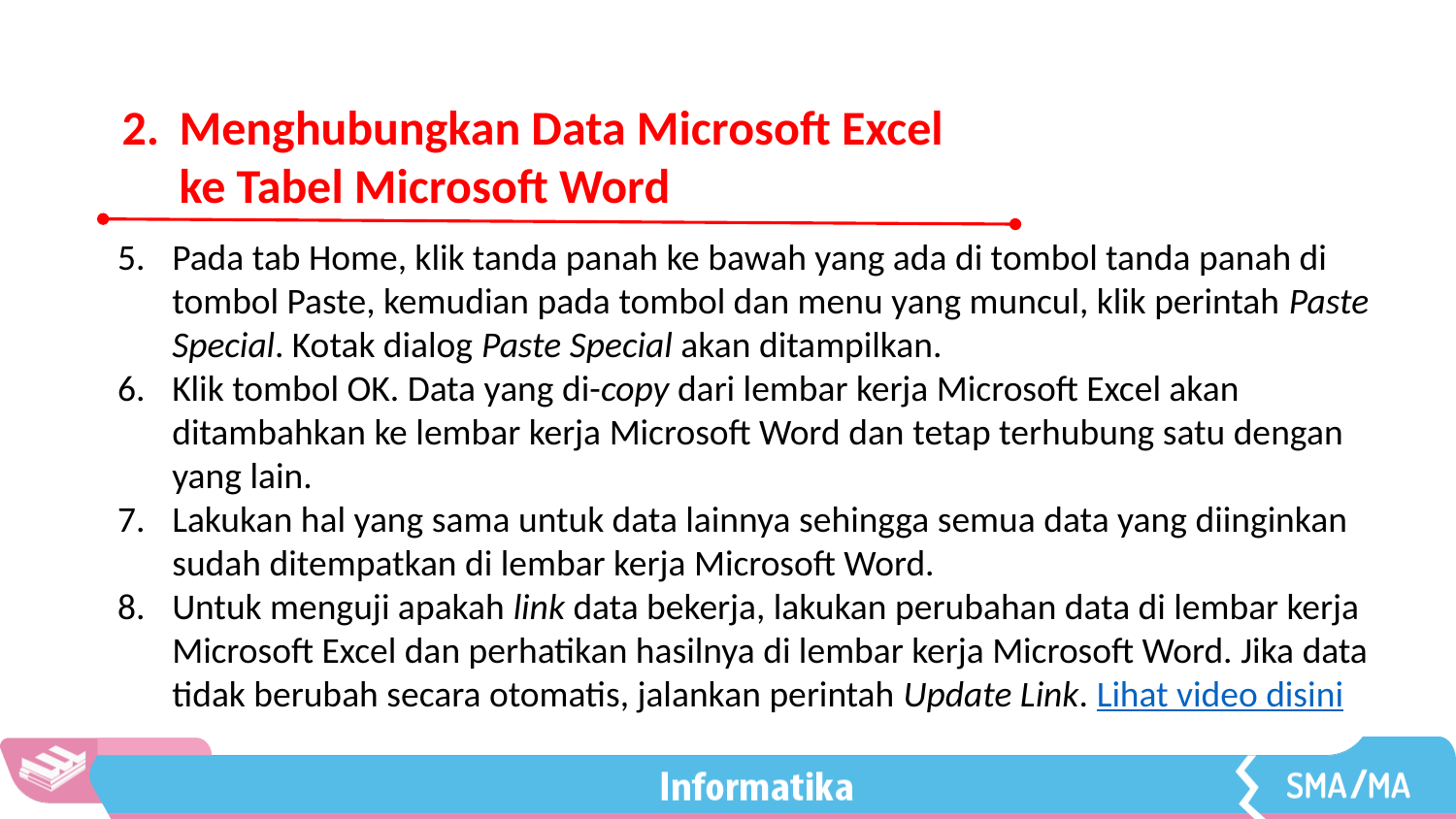

2.	Menghubungkan Data Microsoft Excel ke Tabel Microsoft Word
Pada tab Home, klik tanda panah ke bawah yang ada di tombol tanda panah di tombol Paste, kemudian pada tombol dan menu yang muncul, klik perintah Paste Special. Kotak dialog Paste Special akan ditampilkan.
Klik tombol OK. Data yang di-copy dari lembar kerja Microsoft Excel akan ditambahkan ke lembar kerja Microsoft Word dan tetap terhubung satu dengan yang lain.
Lakukan hal yang sama untuk data lainnya sehingga semua data yang diinginkan sudah ditempatkan di lembar kerja Microsoft Word.
Untuk menguji apakah link data bekerja, lakukan perubahan data di lembar kerja Microsoft Excel dan perhatikan hasilnya di lembar kerja Microsoft Word. Jika data tidak berubah secara otomatis, jalankan perintah Update Link. Lihat video disini